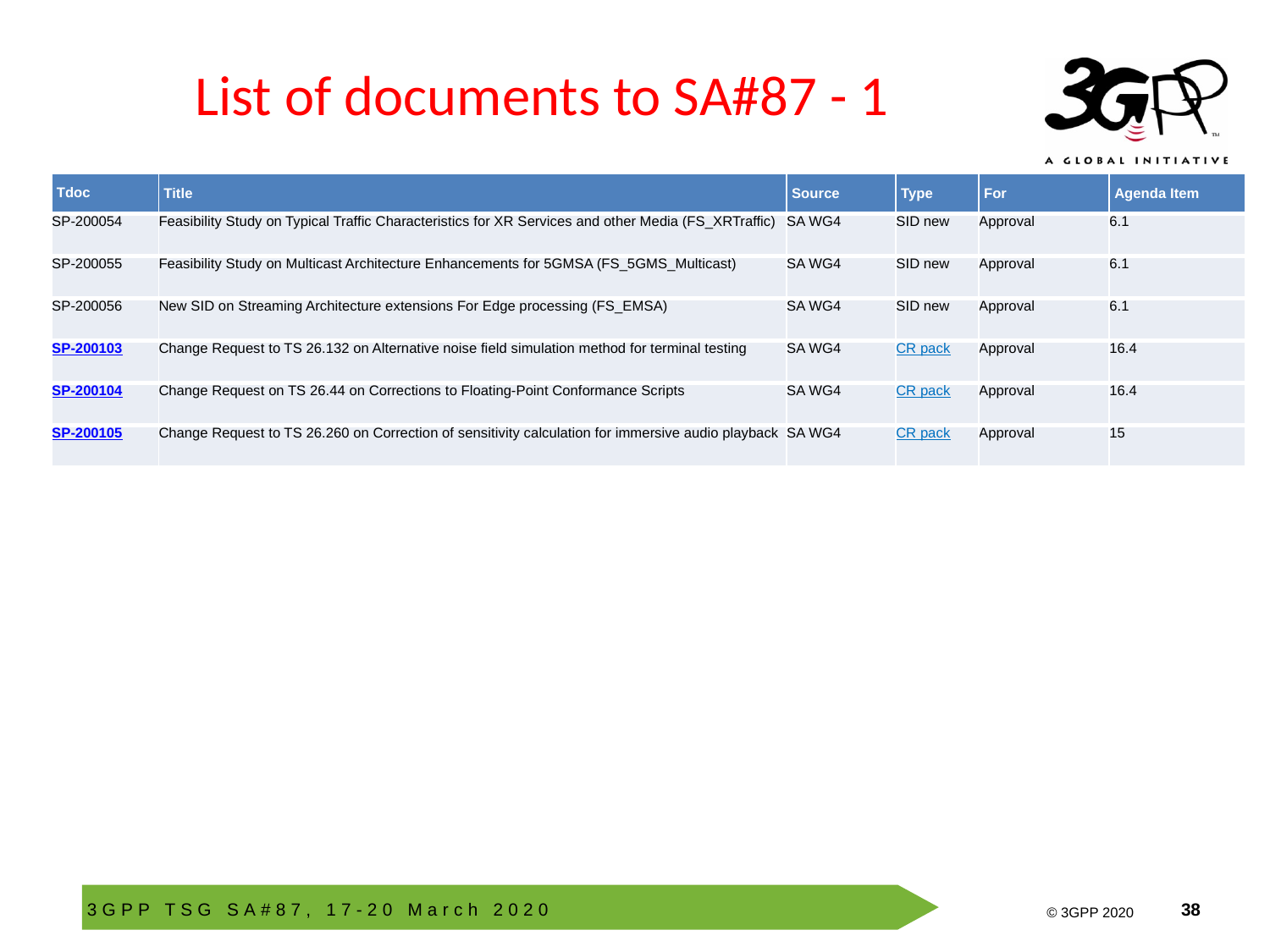

# List of documents to SA#87 - 1
| Tdoc | Title | Source | Type | For | Agenda Item |
| --- | --- | --- | --- | --- | --- |
| SP-200054 | Feasibility Study on Typical Traffic Characteristics for XR Services and other Media (FS\_XRTraffic) | SA WG4 | SID new | Approval | 6.1 |
| SP-200055 | Feasibility Study on Multicast Architecture Enhancements for 5GMSA (FS\_5GMS\_Multicast) | SA WG4 | SID new | Approval | 6.1 |
| SP-200056 | New SID on Streaming Architecture extensions For Edge processing (FS\_EMSA) | SA WG4 | SID new | Approval | 6.1 |
| SP-200103 | Change Request to TS 26.132 on Alternative noise field simulation method for terminal testing | SA WG4 | CR pack | Approval | 16.4 |
| SP-200104 | Change Request on TS 26.44 on Corrections to Floating-Point Conformance Scripts | SA WG4 | CR pack | Approval | 16.4 |
| SP-200105 | Change Request to TS 26.260 on Correction of sensitivity calculation for immersive audio playback | SA WG4 | CR pack | Approval | 15 |